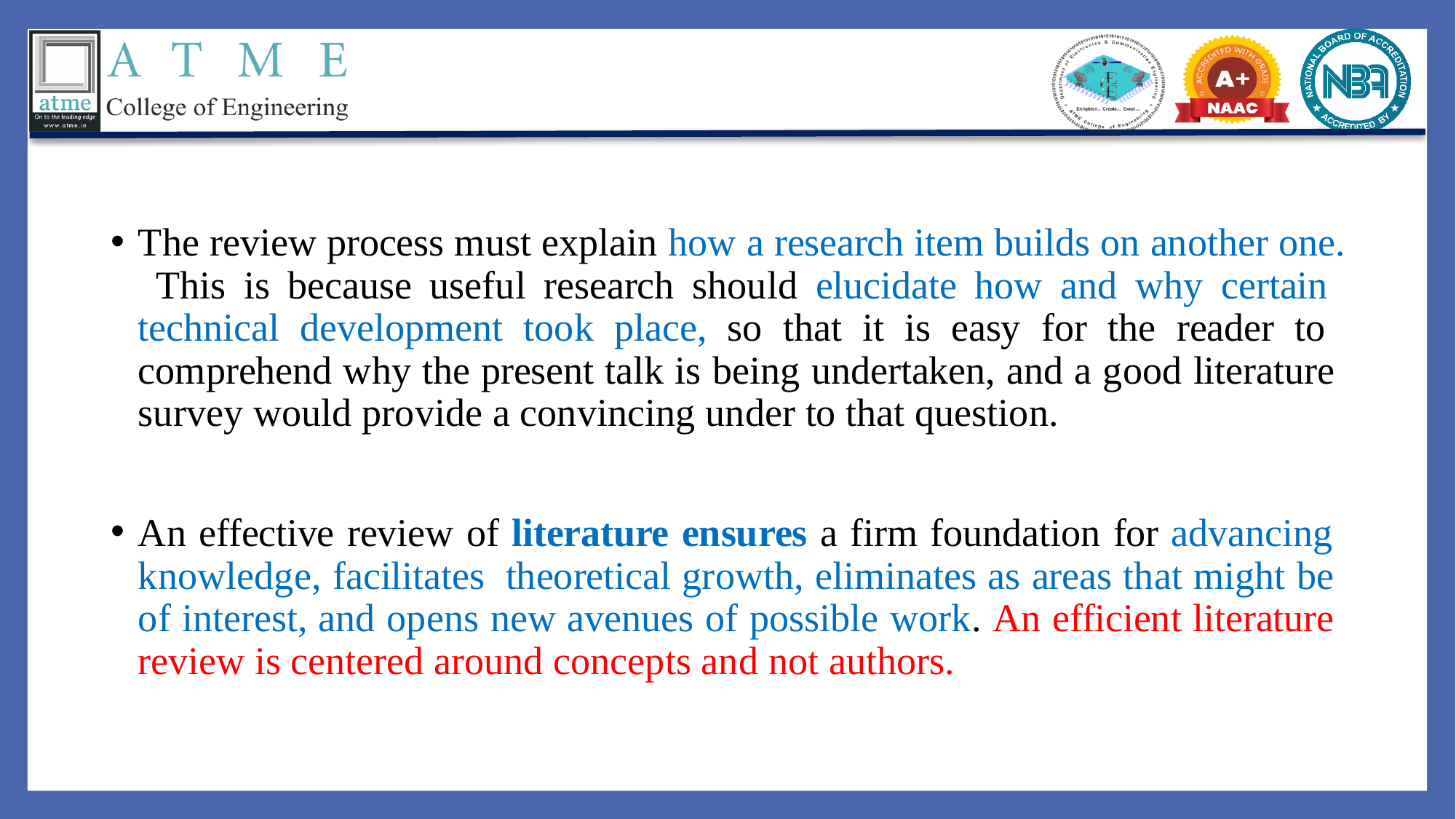

The review process must explain how a research item builds on another one.  This is because useful research should elucidate how and why certain  technical development took place, so that it is easy for the reader to  comprehend why the present talk is being undertaken, and a good literature  survey would provide a convincing under to that question.

An effective review of literature ensures a firm foundation for advancing  knowledge, facilitates theoretical growth, eliminates as areas that might be  of interest, and opens new avenues of possible work. An efficient literature  review is centered around concepts and not authors.